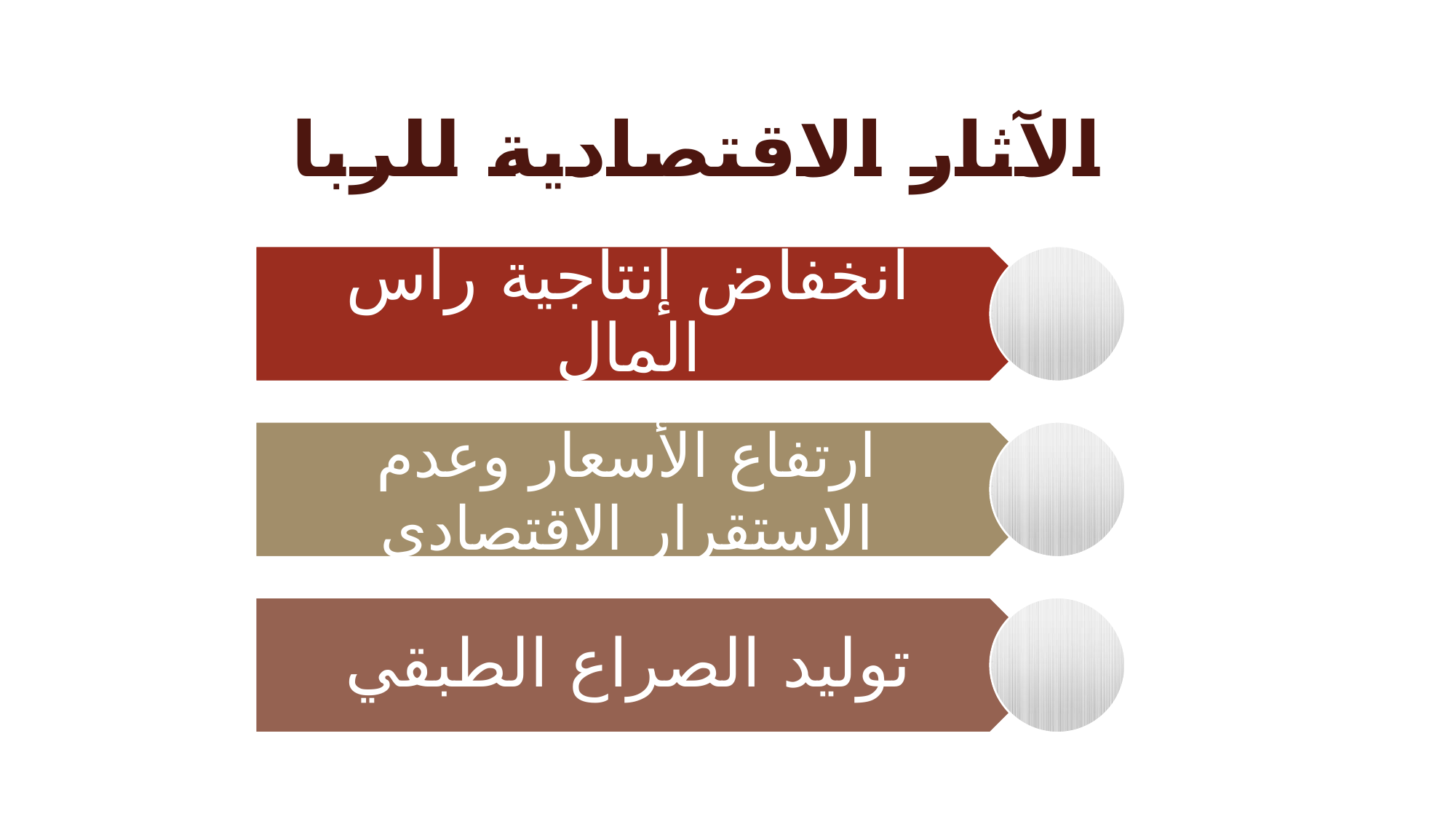

الآثار الاقتصادية للربا
انخفاض إنتاجية رأس المال
ارتفاع الأسعار وعدم الاستقرار الاقتصادي
توليد الصراع الطبقي